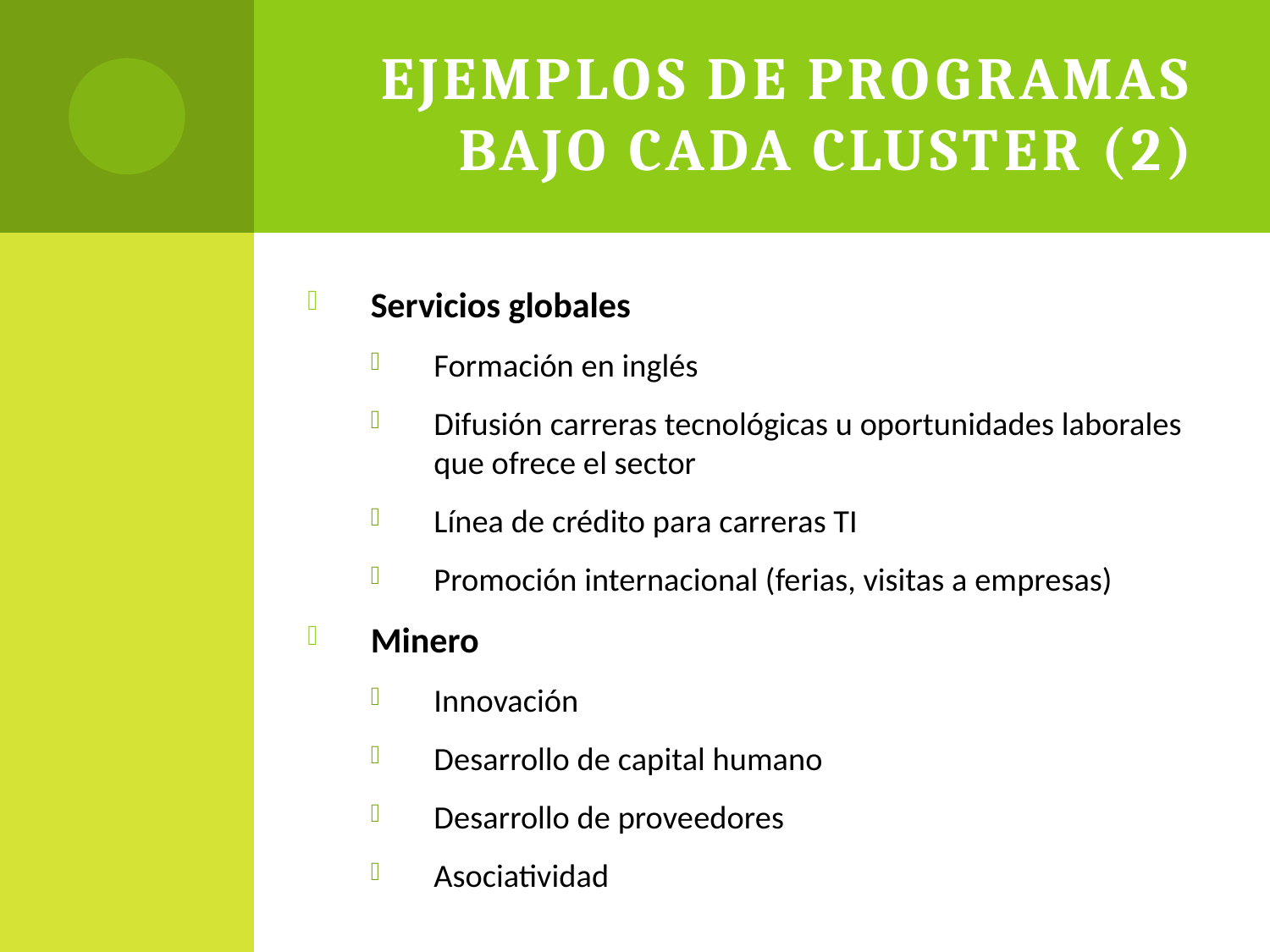

# Ejemplos de programas bajo cada cluster (2)
Servicios globales
Formación en inglés
Difusión carreras tecnológicas u oportunidades laborales que ofrece el sector
Línea de crédito para carreras TI
Promoción internacional (ferias, visitas a empresas)
Minero
Innovación
Desarrollo de capital humano
Desarrollo de proveedores
Asociatividad